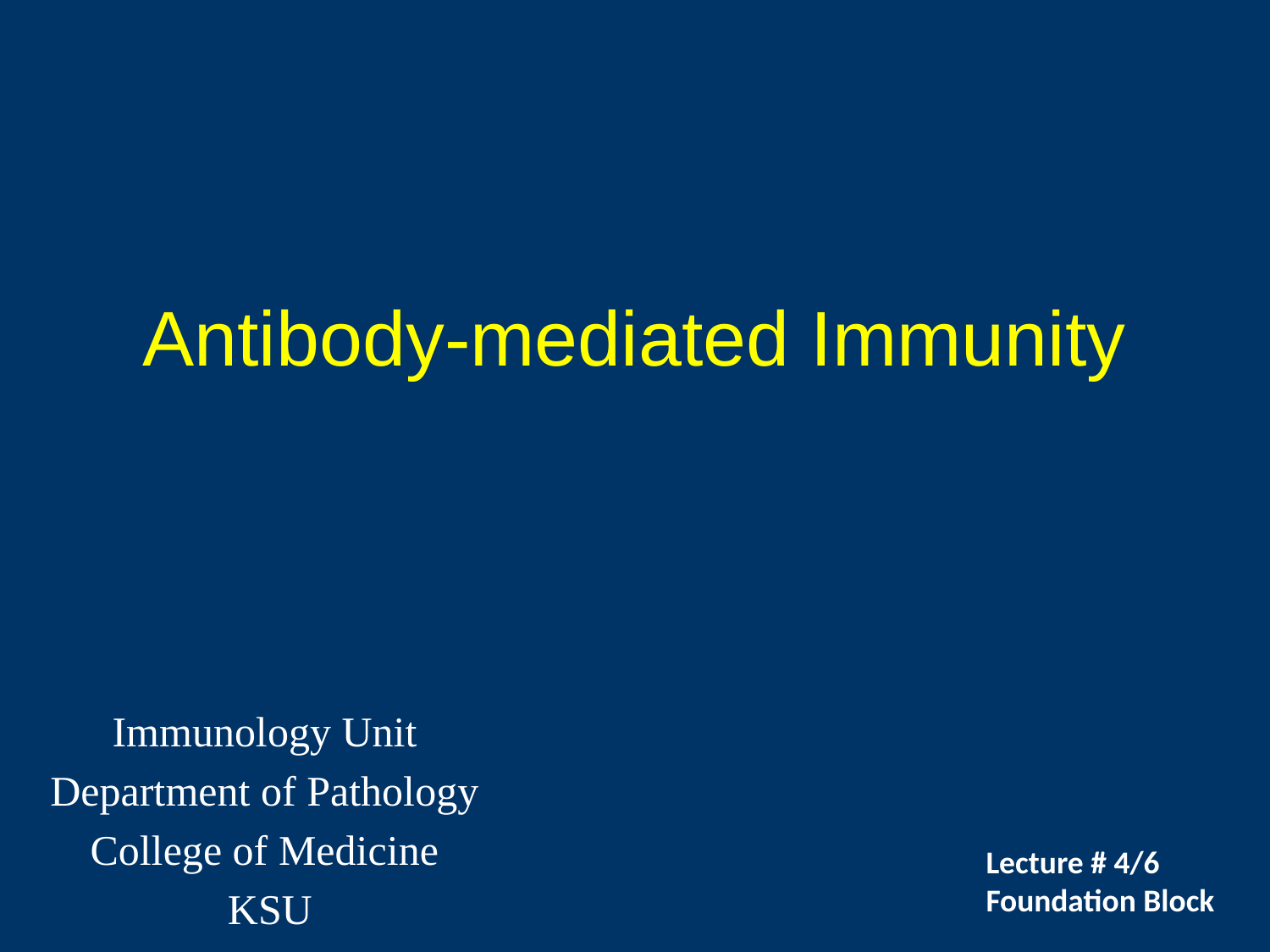

# Antibody-mediated Immunity
Immunology Unit
Department of Pathology
College of Medicine
 KSU
Lecture # 4/6
Foundation Block